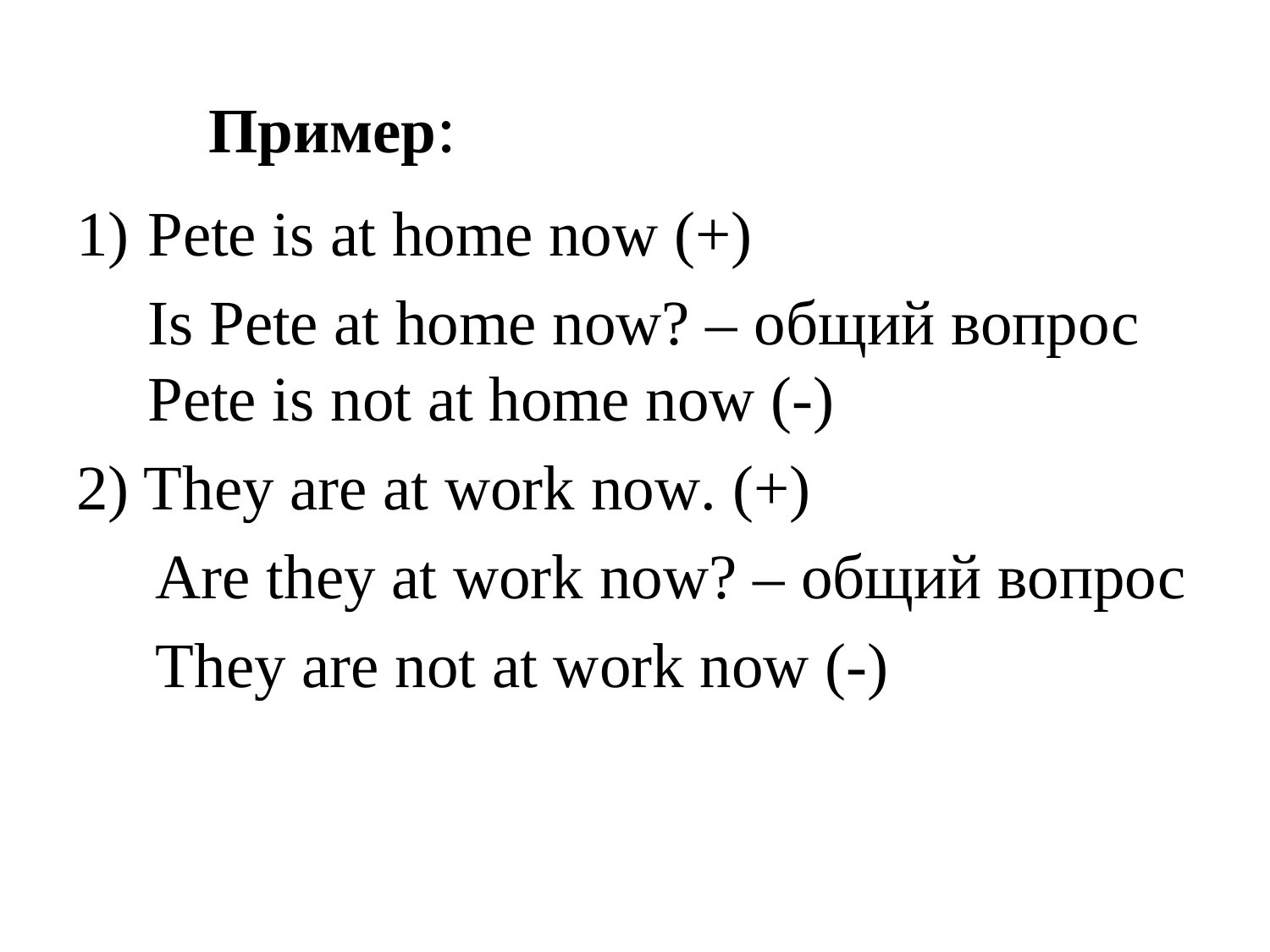

Пример:
Pete is at home now (+)
	Is Pete at home now? – общий вопрос
Pete is not at home now (-)
2) They are at work now. (+)
     Are they at work now? – общий вопрос
     They are not at work now (-)